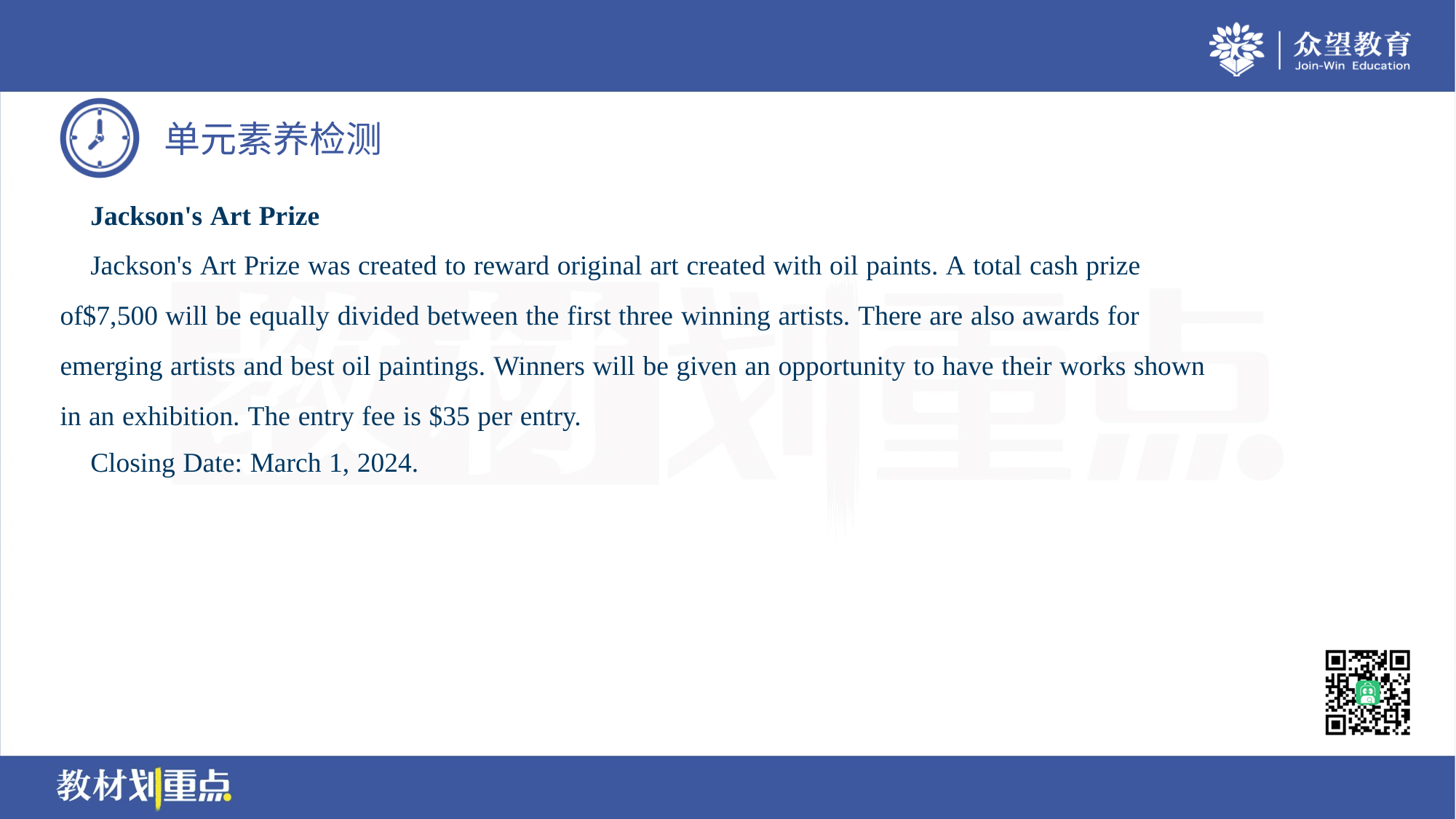

Jackson's Art Prize
    Jackson's Art Prize was created to reward original art created with oil paints. A total cash prize
of$7,500 will be equally divided between the first three winning artists. There are also awards for
emerging artists and best oil paintings. Winners will be given an opportunity to have their works shown
in an exhibition. The entry fee is $35 per entry.
    Closing Date: March 1, 2024.